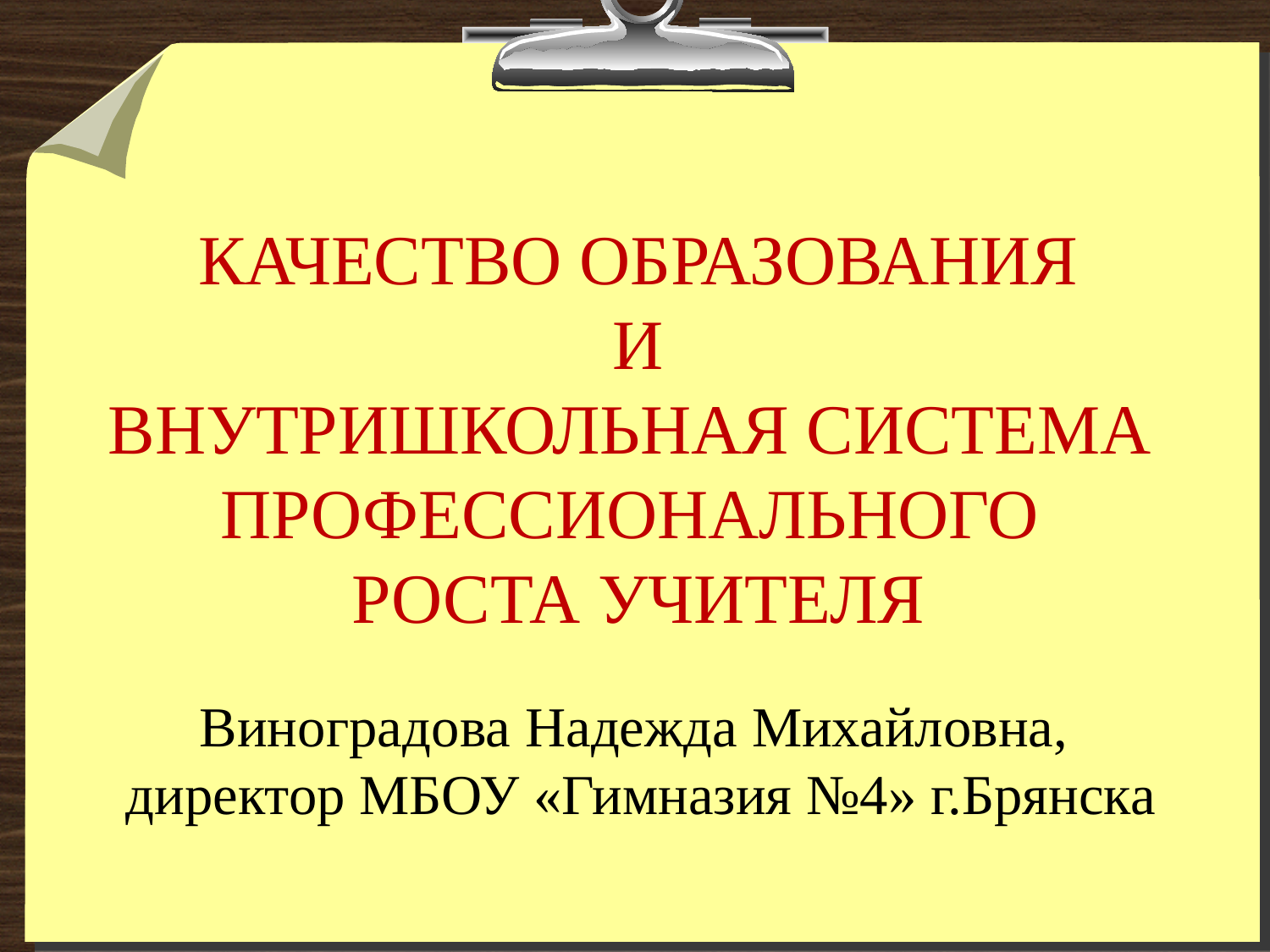

КАЧЕСТВО ОБРАЗОВАНИЯ
И
ВНУТРИШКОЛЬНАЯ СИСТЕМА
ПРОФЕССИОНАЛЬНОГО
РОСТА УЧИТЕЛЯ
Виноградова Надежда Михайловна,
директор МБОУ «Гимназия №4» г.Брянска